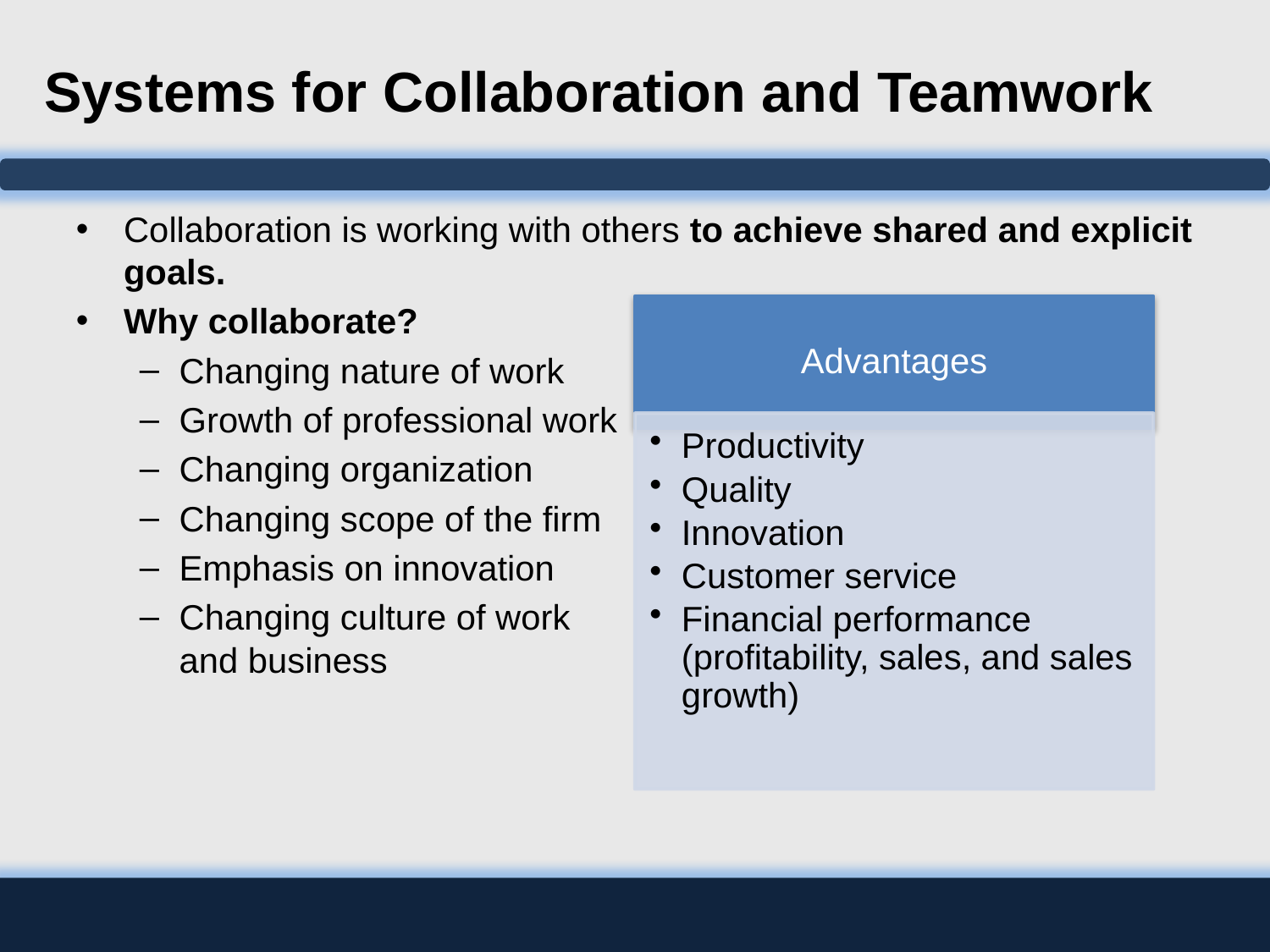

# Systems for Collaboration and Teamwork
Collaboration is working with others to achieve shared and explicit goals.
Why collaborate?
Changing nature of work
Growth of professional work
Changing organization
Changing scope of the firm
Emphasis on innovation
Changing culture of work
and business
Advantages
Productivity
Quality
Innovation
Customer service
Financial performance (profitability, sales, and sales growth)